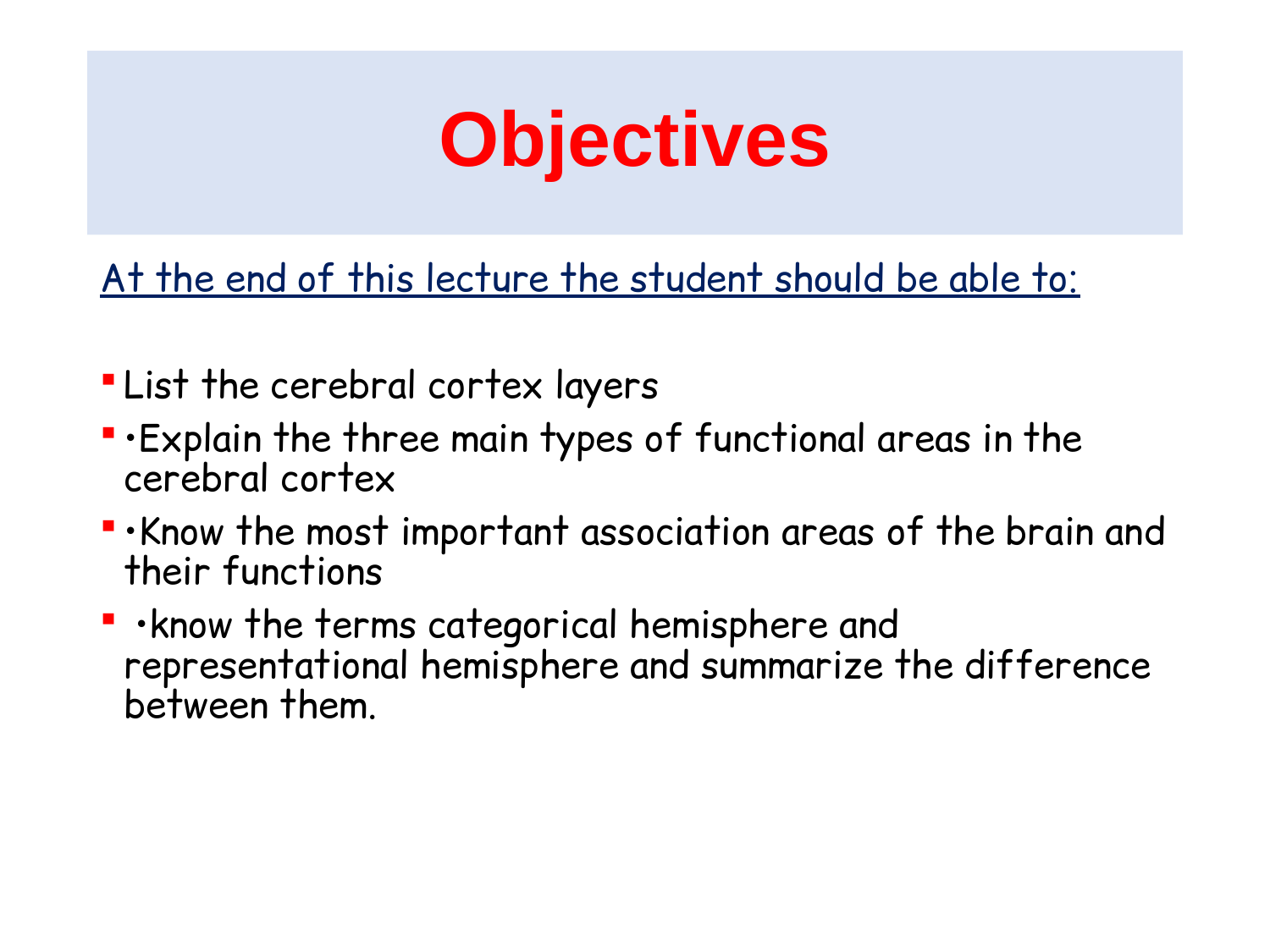

# Objectives
At the end of this lecture the student should be able to:

List the cerebral cortex layers
•Explain the three main types of functional areas in the cerebral cortex
•Know the most important association areas of the brain and their functions
 •know the terms categorical hemisphere and representational hemisphere and summarize the difference between them.